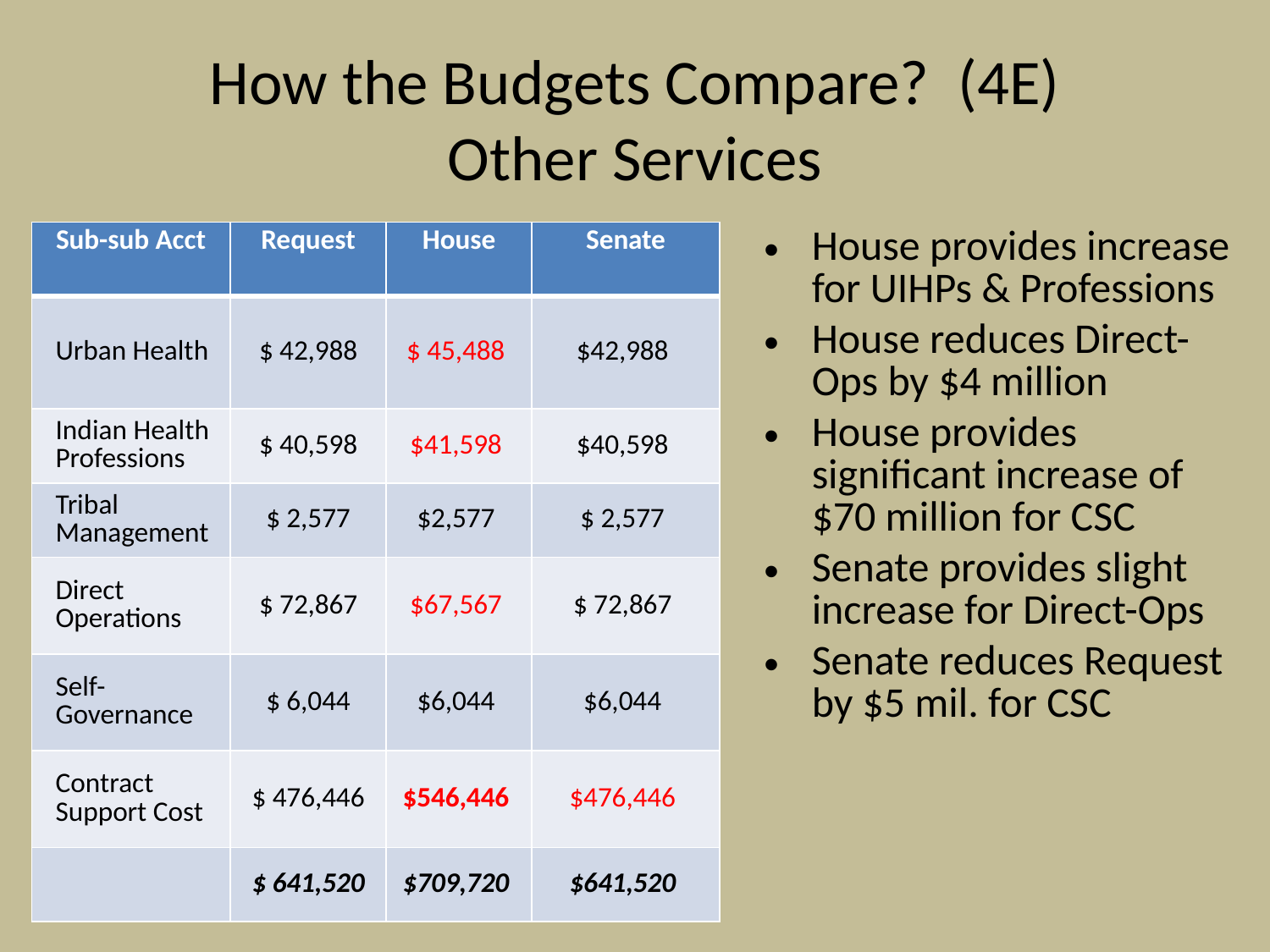

# How the Budgets Compare?  (4E) Other Services
| Sub-sub Acct | Request | House | Senate |
| --- | --- | --- | --- |
| Urban Health | $ 42,988 | $ 45,488 | $42,988 |
| Indian Health Professions | $ 40,598 | $41,598 | $40,598 |
| Tribal Management | $ 2,577 | $2,577 | $ 2,577 |
| Direct Operations | $ 72,867 | $67,567 | $ 72,867 |
| Self-Governance | $ 6,044 | $6,044 | $6,044 |
| Contract Support Cost | $ 476,446 | $546,446 | $476,446 |
|  | $ 641,520 | $709,720 | $641,520 |
House provides increase for UIHPs & Professions
House reduces Direct-Ops by $4 million
House provides significant increase of $70 million for CSC
Senate provides slight increase for Direct-Ops
Senate reduces Request by $5 mil. for CSC